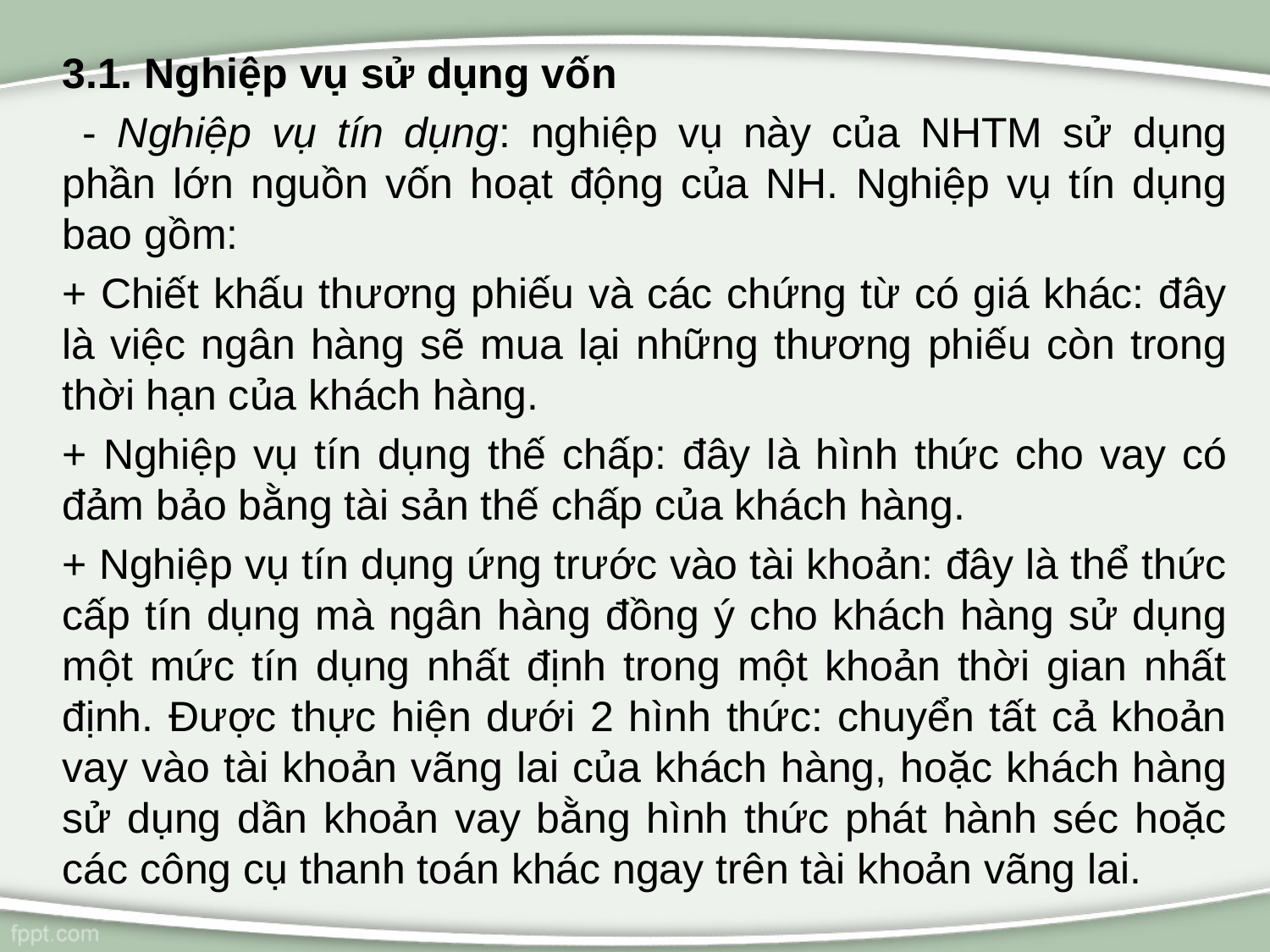

3.1. Nghiệp vụ sử dụng vốn
 - Nghiệp vụ tín dụng: nghiệp vụ này của NHTM sử dụng phần lớn nguồn vốn hoạt động của NH. Nghiệp vụ tín dụng bao gồm:
+ Chiết khấu thương phiếu và các chứng từ có giá khác: đây là việc ngân hàng sẽ mua lại những thương phiếu còn trong thời hạn của khách hàng.
+ Nghiệp vụ tín dụng thế chấp: đây là hình thức cho vay có đảm bảo bằng tài sản thế chấp của khách hàng.
+ Nghiệp vụ tín dụng ứng trước vào tài khoản: đây là thể thức cấp tín dụng mà ngân hàng đồng ý cho khách hàng sử dụng một mức tín dụng nhất định trong một khoản thời gian nhất định. Được thực hiện dưới 2 hình thức: chuyển tất cả khoản vay vào tài khoản vãng lai của khách hàng, hoặc khách hàng sử dụng dần khoản vay bằng hình thức phát hành séc hoặc các công cụ thanh toán khác ngay trên tài khoản vãng lai.